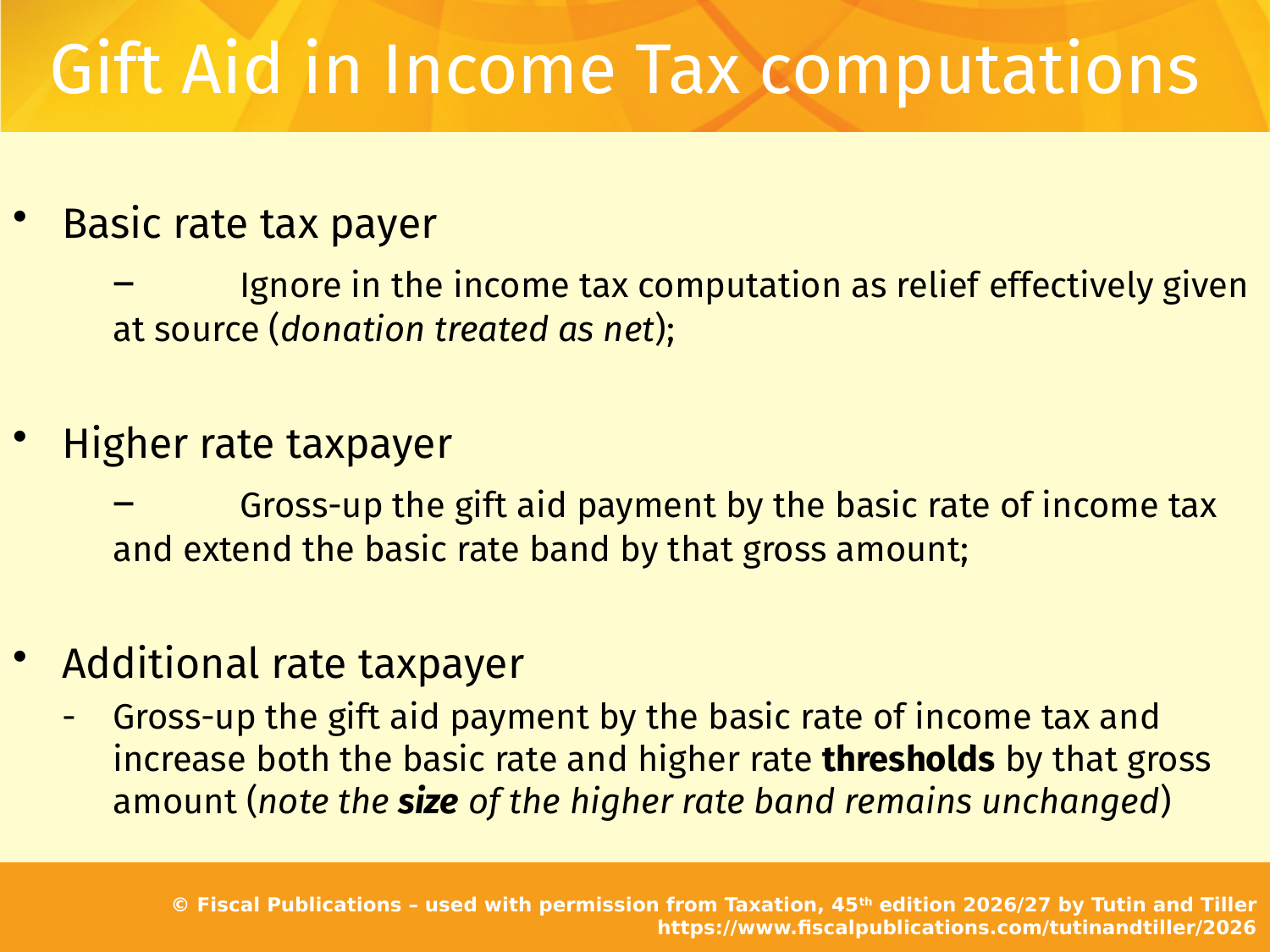

# Gift Aid in Income Tax computations

Basic rate tax payer
	–	Ignore in the income tax computation as relief effectively given at source (donation treated as net);

Higher rate taxpayer
	–	Gross-up the gift aid payment by the basic rate of income tax and extend the basic rate band by that gross amount;

Additional rate taxpayer
-	Gross-up the gift aid payment by the basic rate of income tax and increase both the basic rate and higher rate thresholds by that gross amount (note the size of the higher rate band remains unchanged)